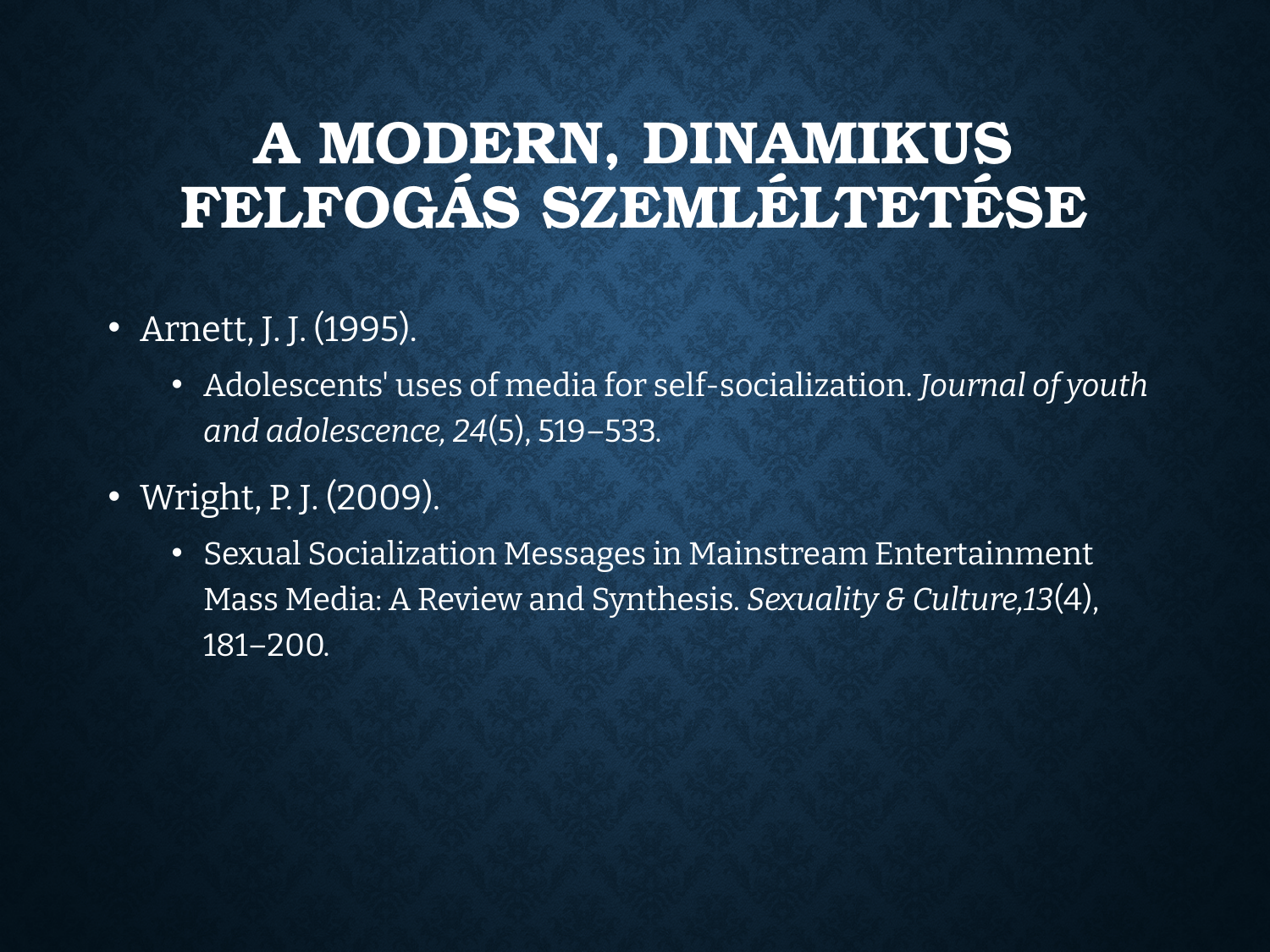

# A modern, dinamikus felfogás szemléltetése
Arnett, J. J. (1995).
Adolescents' uses of media for self-socialization. Journal of youth and adolescence, 24(5), 519–533.
Wright, P. J. (2009).
Sexual Socialization Messages in Mainstream Entertainment Mass Media: A Review and Synthesis. Sexuality & Culture,13(4), 181–200.